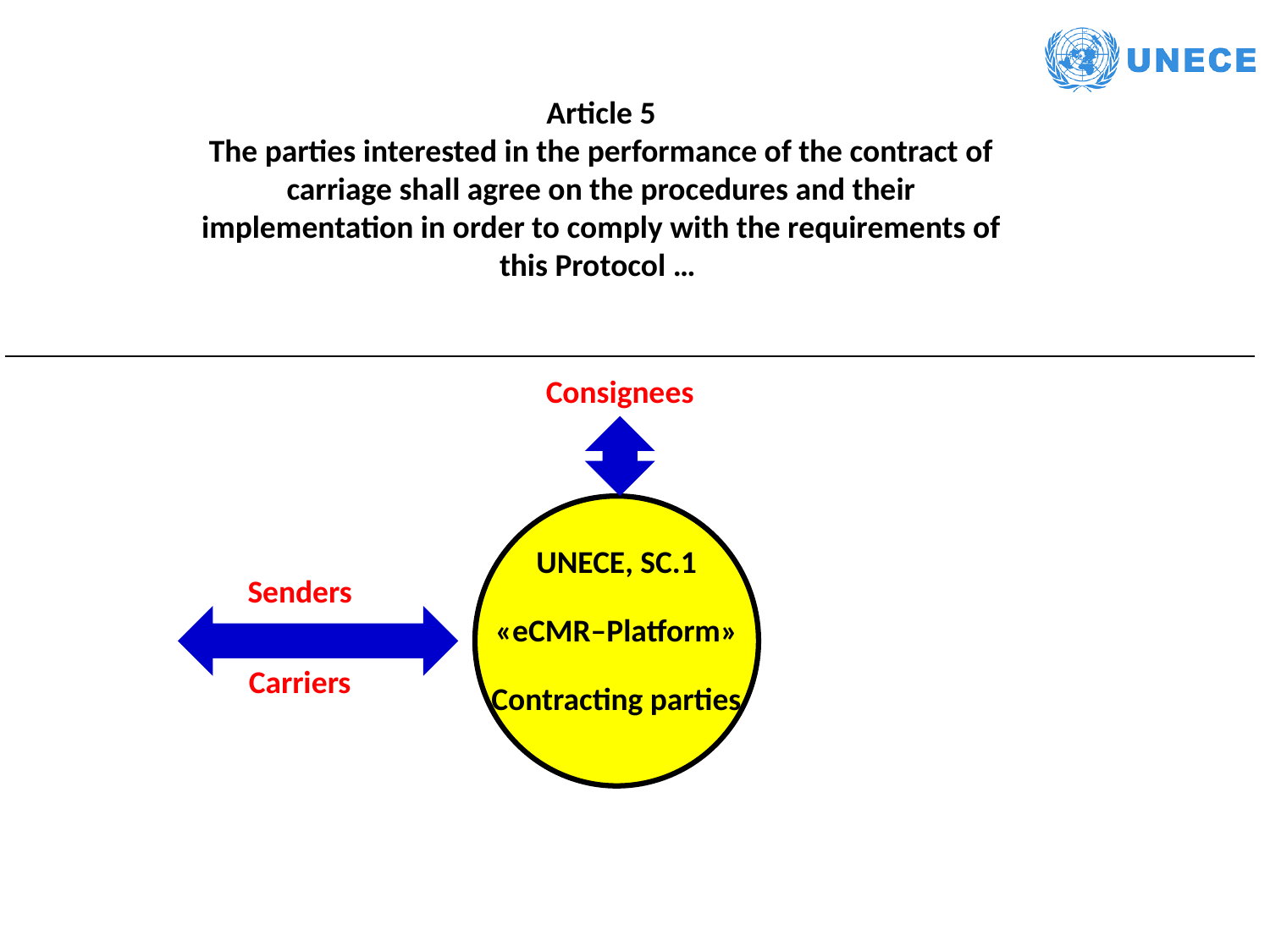

Article 5
The parties interested in the performance of the contract of carriage shall agree on the procedures and their implementation in order to comply with the requirements of this Protocol …

Consignees

UNECE, SC.1

«eCMR–Platform»

Contracting parties

?

Senders

Customs
Carriers